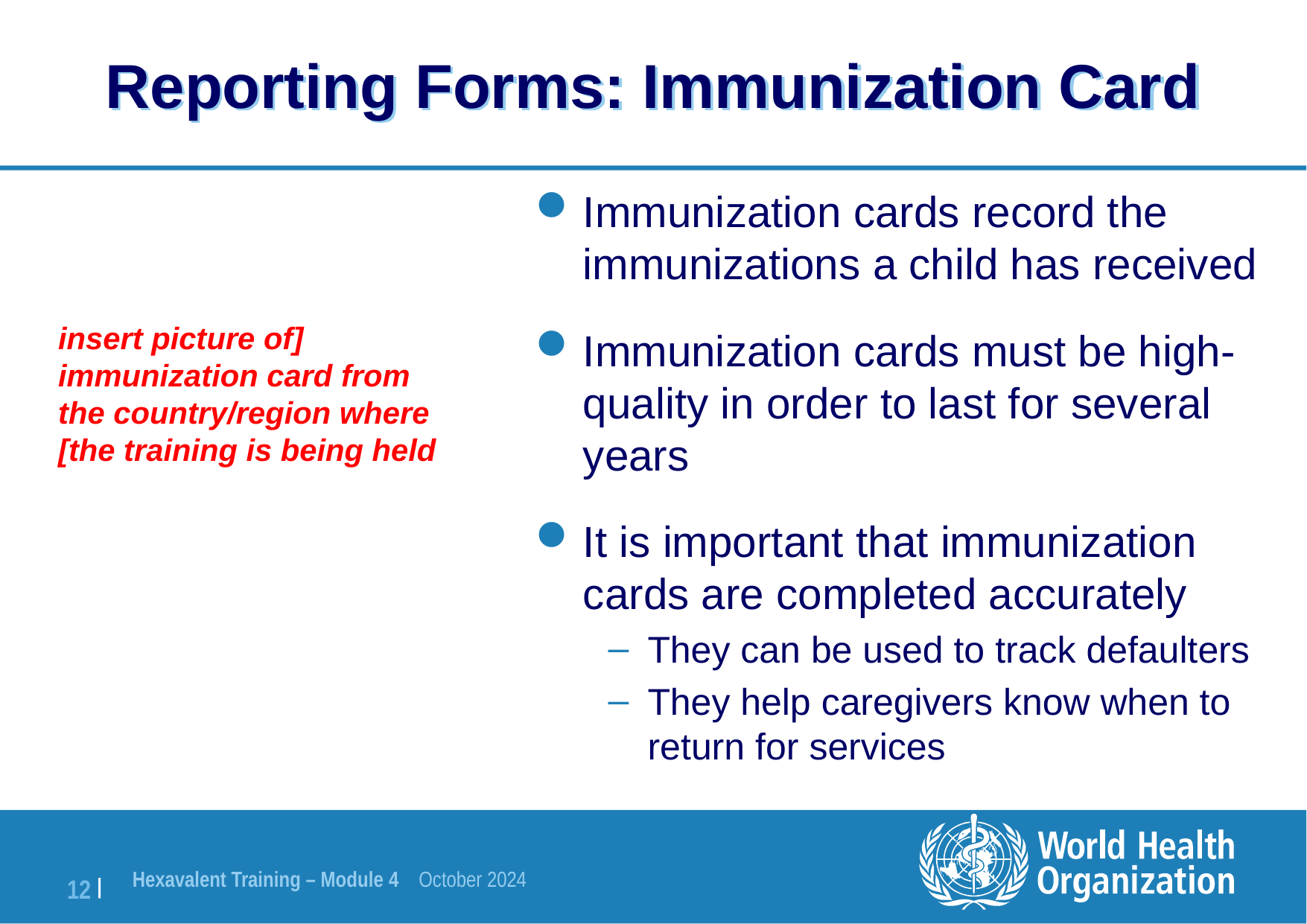

# Reporting Forms: Immunization Card
Immunization cards record the immunizations a child has received
Immunization cards must be high-quality in order to last for several years
It is important that immunization cards are completed accurately
They can be used to track defaulters
They help caregivers know when to return for services

[insert picture of immunization card from the country/region where the training is being held]